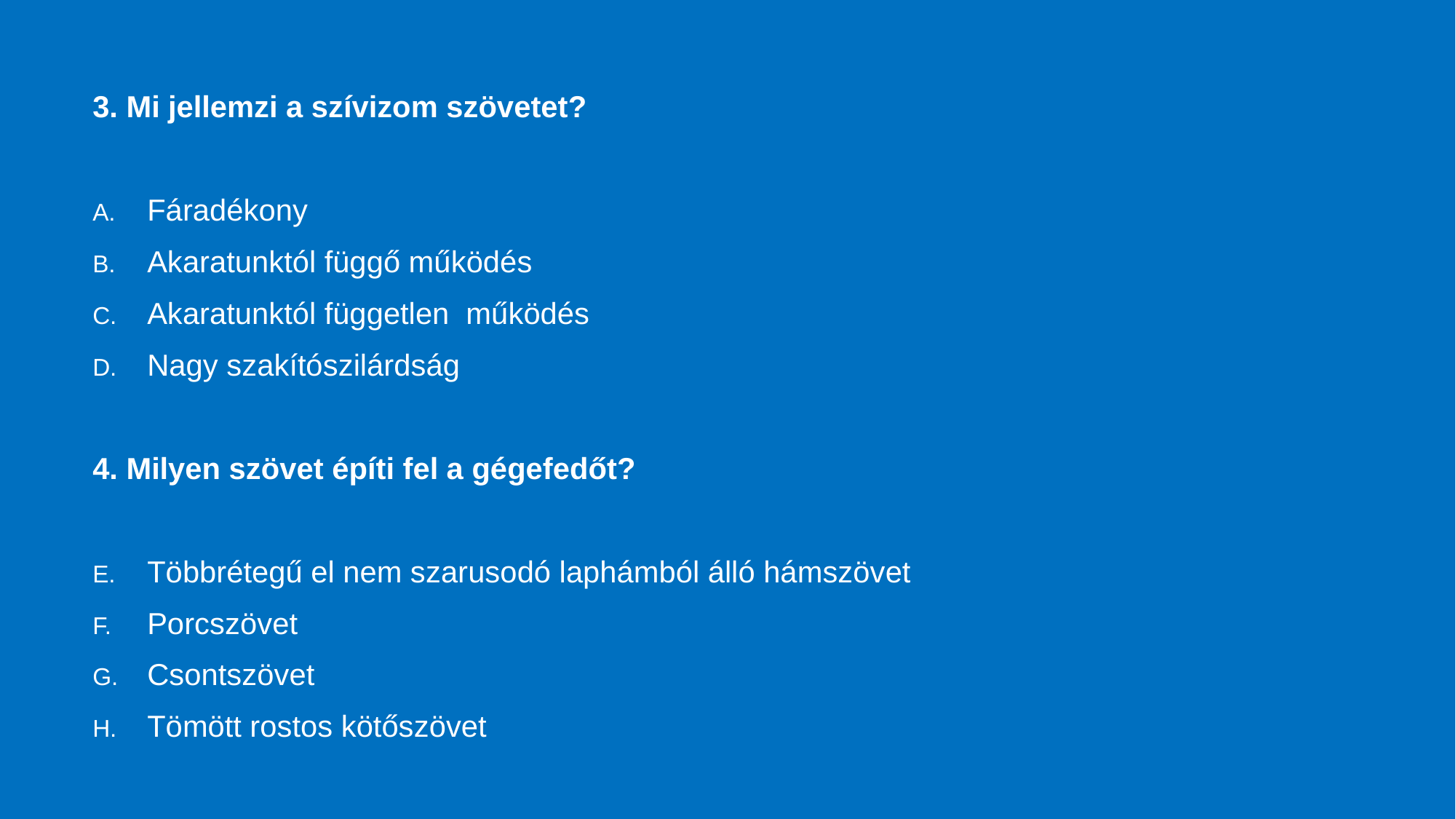

3. Mi jellemzi a szívizom szövetet?

Fáradékony
Akaratunktól függő működés
Akaratunktól független  működés
Nagy szakítószilárdság

4. Milyen szövet építi fel a gégefedőt?

Többrétegű el nem szarusodó laphámból álló hámszövet
Porcszövet
Csontszövet
Tömött rostos kötőszövet